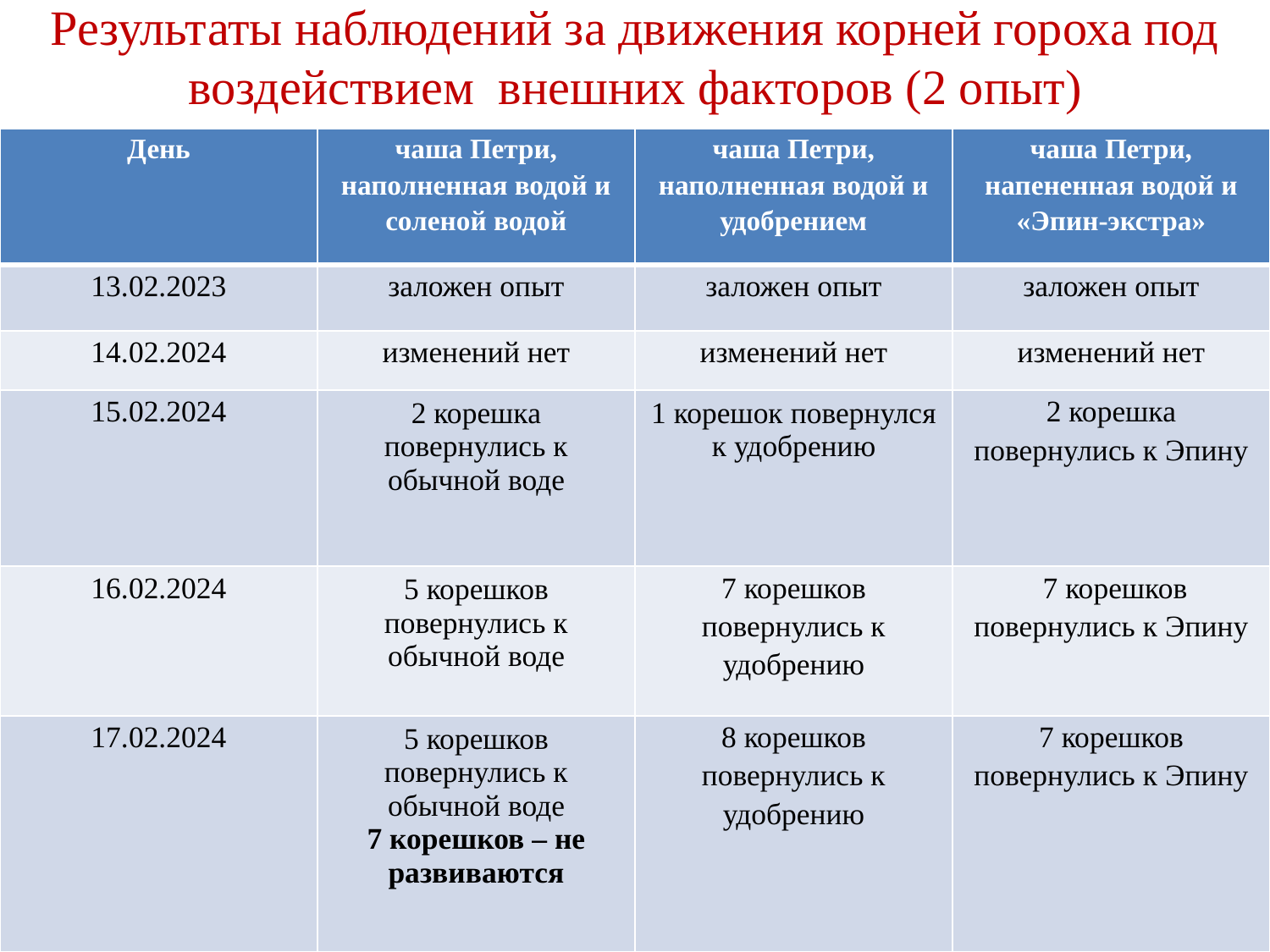

# Результаты наблюдений за движения корней гороха под воздействием  внешних факторов (2 опыт)
| День | чаша Петри, наполненная водой и соленой водой | чаша Петри, наполненная водой и удобрением | чаша Петри, напененная водой и «Эпин-экстра» |
| --- | --- | --- | --- |
| 13.02.2023 | заложен опыт | заложен опыт | заложен опыт |
| 14.02.2024 | изменений нет | изменений нет | изменений нет |
| 15.02.2024 | 2 корешка повернулись к обычной воде | 1 корешок повернулся к удобрению | 2 корешка повернулись к Эпину |
| 16.02.2024 | 5 корешков повернулись к обычной воде | 7 корешков повернулись к удобрению | 7 корешков повернулись к Эпину |
| 17.02.2024 | 5 корешков повернулись к обычной воде 7 корешков – не развиваются | 8 корешков повернулись к удобрению | 7 корешков повернулись к Эпину |